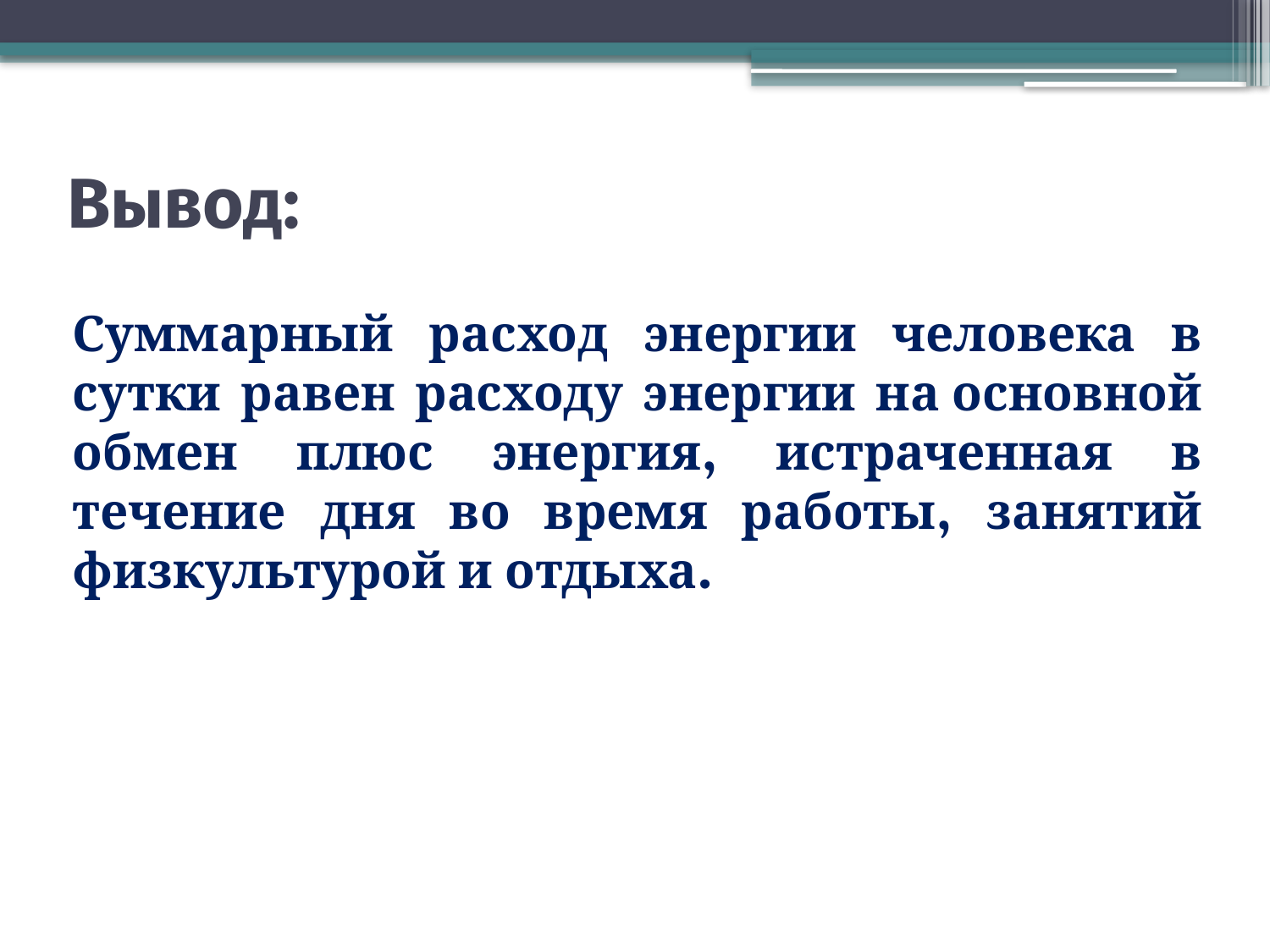

# Вывод:
Суммарный расход энергии человека в сутки равен расходу энергии на основной обмен плюс энергия, истраченная в течение дня во время работы, занятий физкультурой и отдыха.